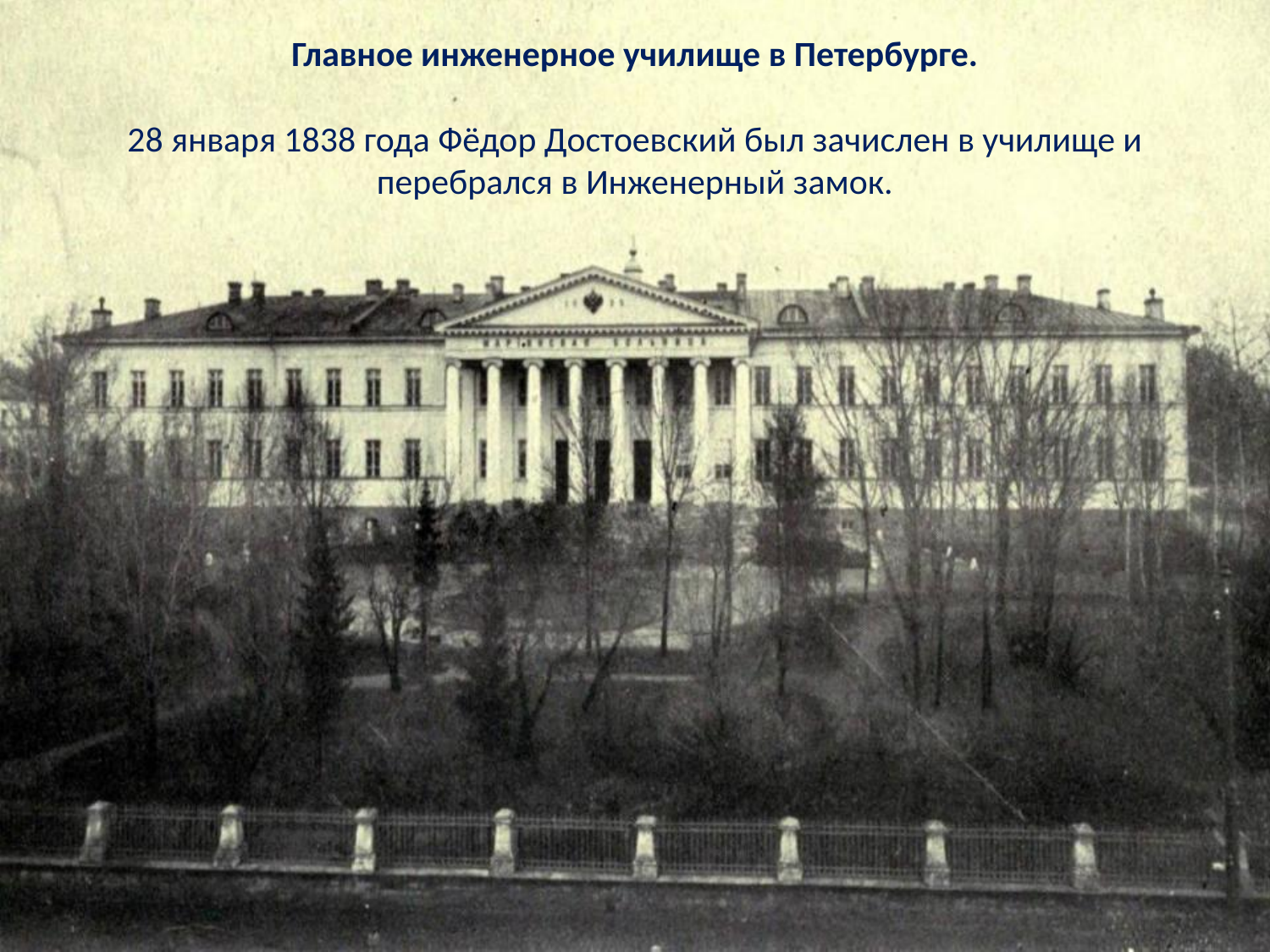

# Главное инженерное училище в Петербурге. 28 января 1838 года Фёдор Достоевский был зачислен в училище и перебрался в Инженерный замок.